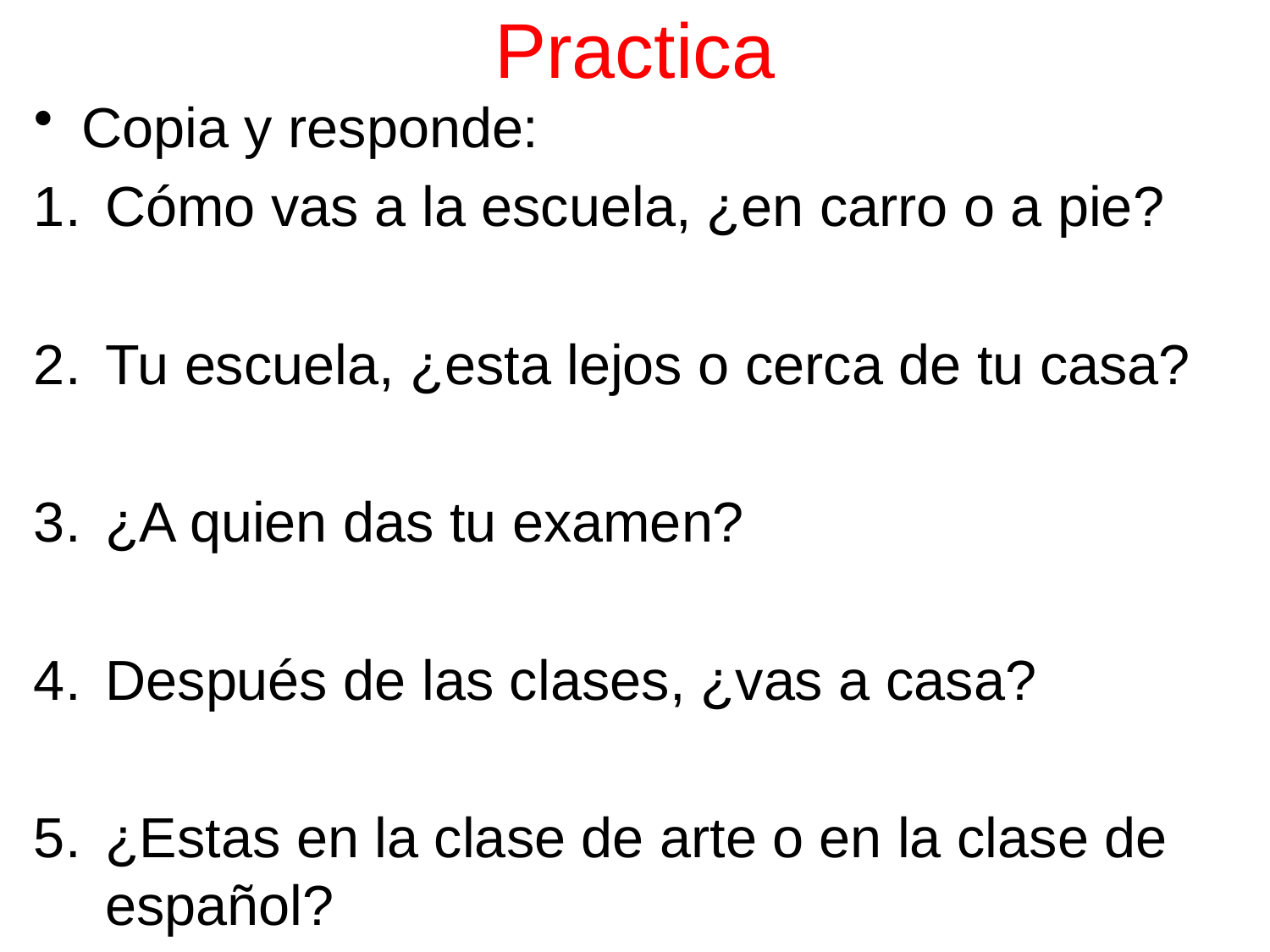

# Practica
Copia y responde:
Cómo vas a la escuela, ¿en carro o a pie?

Tu escuela, ¿esta lejos o cerca de tu casa?

¿A quien das tu examen?

Después de las clases, ¿vas a casa?

¿Estas en la clase de arte o en la clase de español?